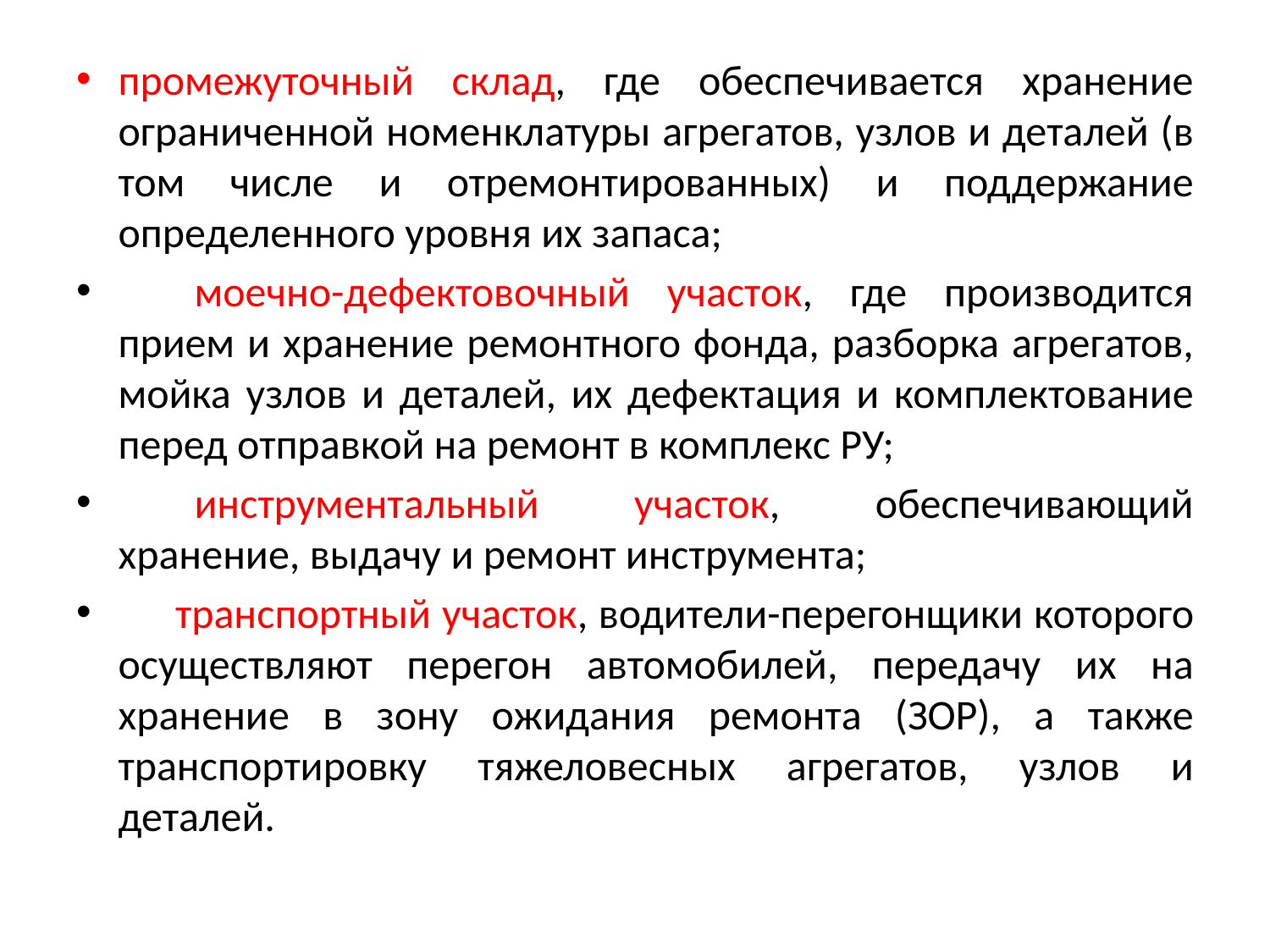

промежуточный склад, где обеспечивается хранение ограниченной номенклатуры агрегатов, узлов и деталей (в том числе и отремонтированных) и поддержание определенного уровня их запаса;
        моечно-дефектовочный участок, где производится прием и хранение ремонтного фонда, разборка агрегатов, мойка узлов и деталей, их дефектация и комплектование перед отправкой на ремонт в комплекс РУ;
        инструментальный участок, обеспечивающий хранение, выдачу и ремонт инструмента;
      транспортный участок, водители-перегонщики которого осуществляют перегон автомобилей, передачу их на хранение в зону ожидания ремонта (ЗОР), а также транспортировку тяжеловесных агрегатов, узлов и деталей.